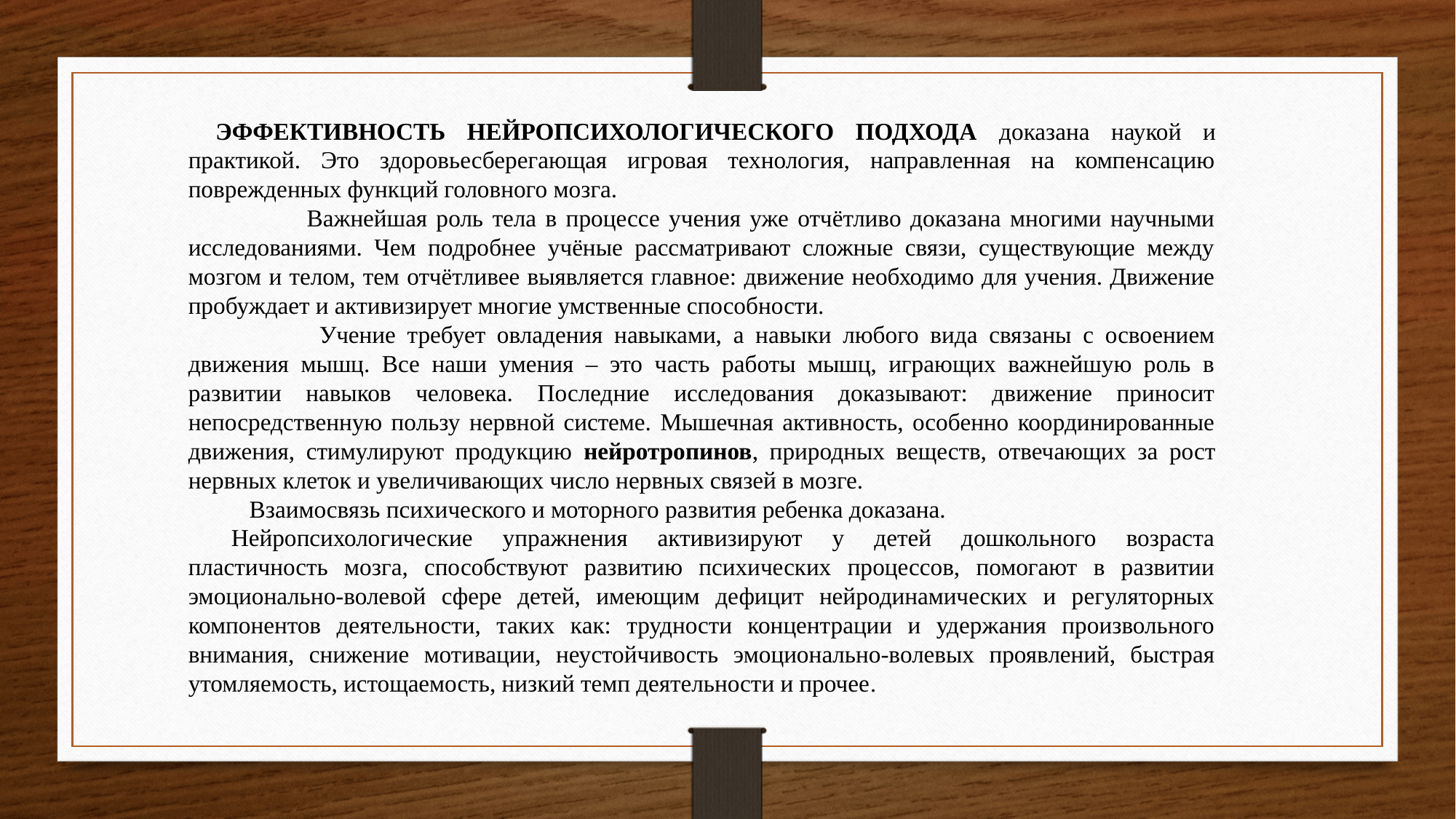

ЭФФЕКТИВНОСТЬ НЕЙРОПСИХОЛОГИЧЕСКОГО ПОДХОДА доказана наукой и практикой. Это здоровьесберегающая игровая технология, направленная на компенсацию поврежденных функций головного мозга.
          Важнейшая роль тела в процессе учения уже отчётливо доказана многими научными исследованиями. Чем подробнее учёные рассматривают сложные связи, существующие между мозгом и телом, тем отчётливее выявляется главное: движение необходимо для учения. Движение пробуждает и активизирует многие умственные способности.
         Учение требует овладения навыками, а навыки любого вида связаны с освоением движения мышц. Все наши умения – это часть работы мышц, играющих важнейшую роль в развитии навыков человека. Последние исследования доказывают: движение приносит непосредственную пользу нервной системе. Мышечная активность, особенно координированные движения, стимулируют продукцию нейротропинов, природных веществ, отвечающих за рост нервных клеток и увеличивающих число нервных связей в мозге.
   Взаимосвязь психического и моторного развития ребенка доказана.
Нейропсихологические упражнения активизируют у детей дошкольного возраста пластичность мозга, способствуют развитию психических процессов, помогают в развитии эмоционально-волевой сфере детей, имеющим дефицит нейродинамических и регуляторных компонентов деятельности, таких как: трудности концентрации и удержания произвольного внимания, снижение мотивации, неустойчивость эмоционально-волевых проявлений, быстрая утомляемость, истощаемость, низкий темп деятельности и прочее.